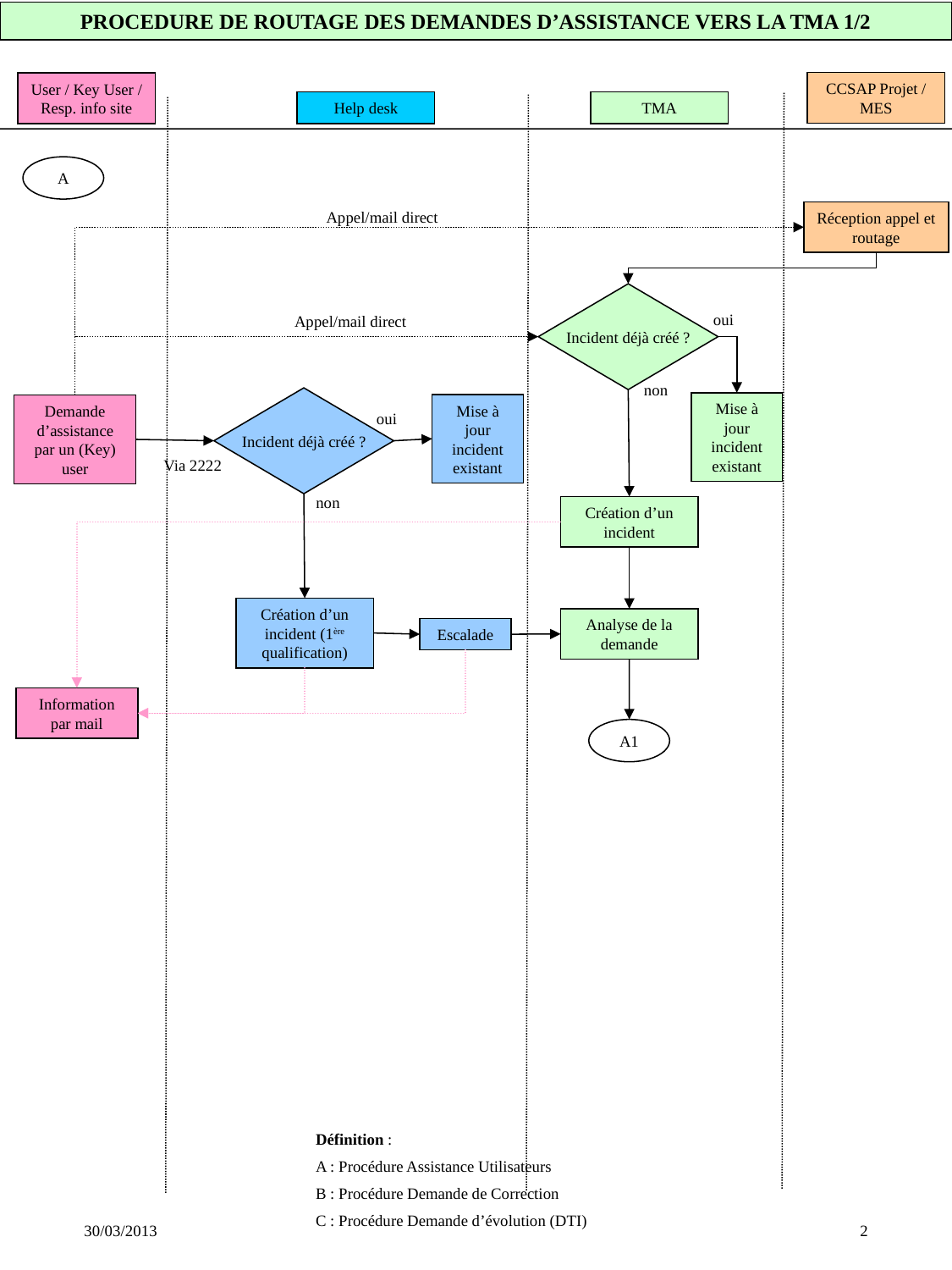

PROCEDURE DE ROUTAGE DES DEMANDES D’ASSISTANCE VERS LA TMA 1/2
CCSAP Projet / MES
User / Key User / Resp. info site
Help desk
TMA

A
Appel/mail direct
Réception appel et routage
Incident déjà créé ?
oui
Appel/mail direct
non
Incident déjà créé ?
Mise à jour incident existant
Mise à jour incident existant
Demande d’assistance par un (Key) user
oui
Via 2222
non
Création d’un incident
Création d’un incident (1ère qualification)
Analyse de la demande
Escalade
Information par mail
A1
Définition :
A : Procédure Assistance Utilisateurs
B : Procédure Demande de Correction
C : Procédure Demande d’évolution (DTI)

30/03/2013

2